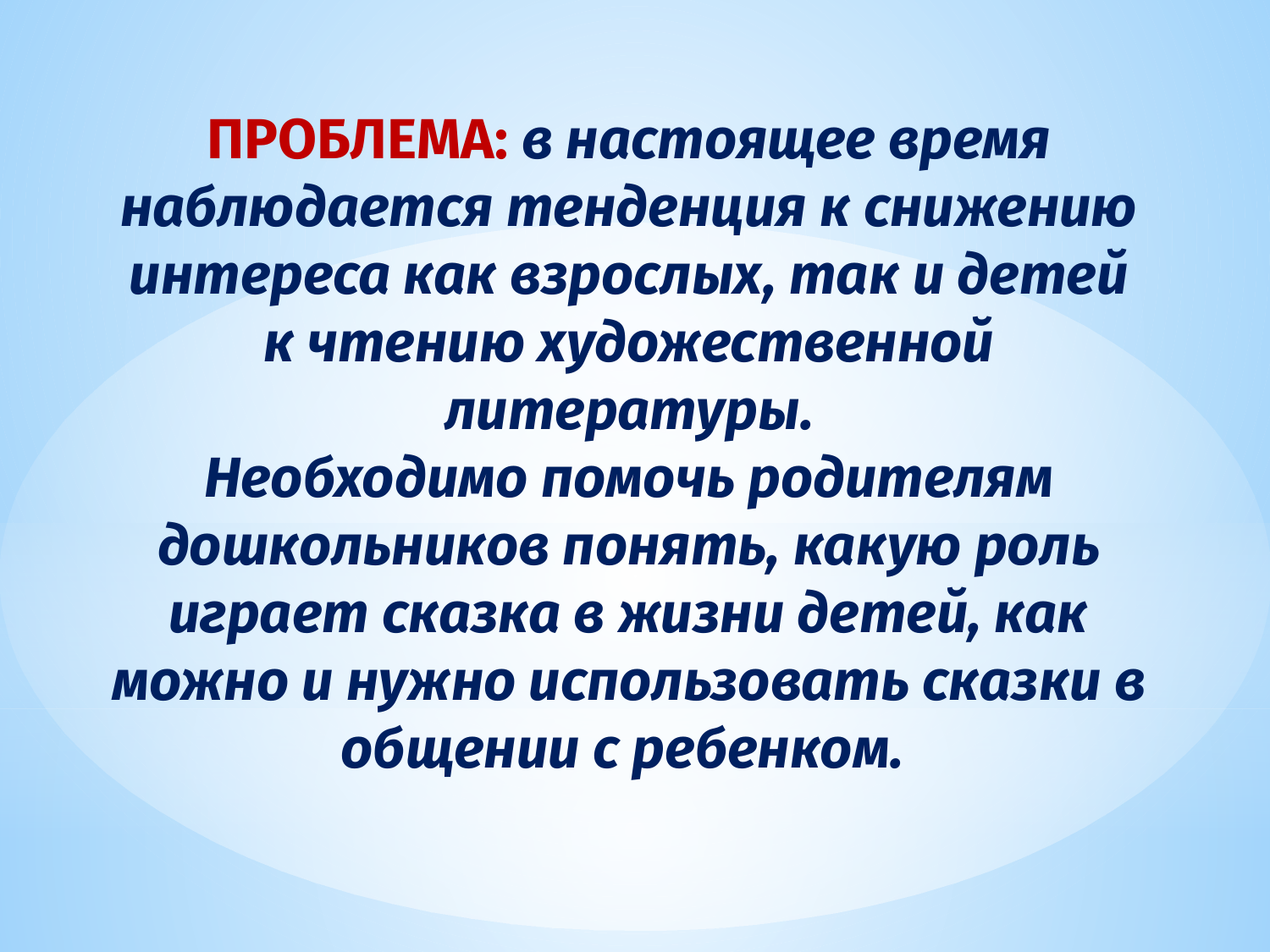

# ПРОБЛЕМА: в настоящее время наблюдается тенденция к снижению интереса как взрослых, так и детей к чтению художественной литературы. Необходимо помочь родителям дошкольников понять, какую роль играет сказка в жизни детей, как можно и нужно использовать сказки в общении с ребенком.